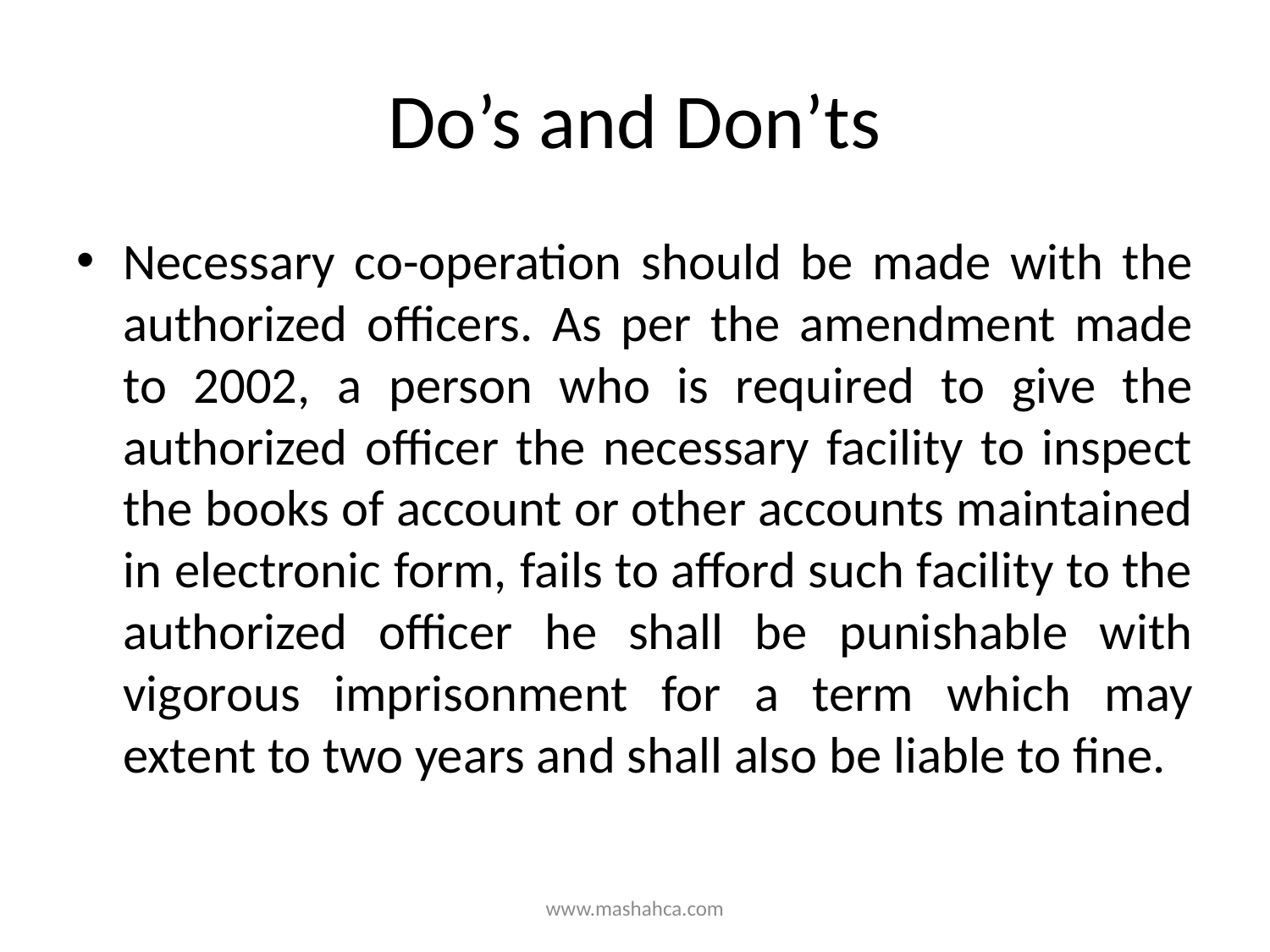

# Do’s and Don’ts
Necessary co-operation should be made with the authorized officers. As per the amendment made to 2002, a person who is required to give the authorized officer the necessary facility to inspect the books of account or other accounts maintained in electronic form, fails to afford such facility to the authorized officer he shall be punishable with vigorous imprisonment for a term which may extent to two years and shall also be liable to fine.
www.mashahca.com